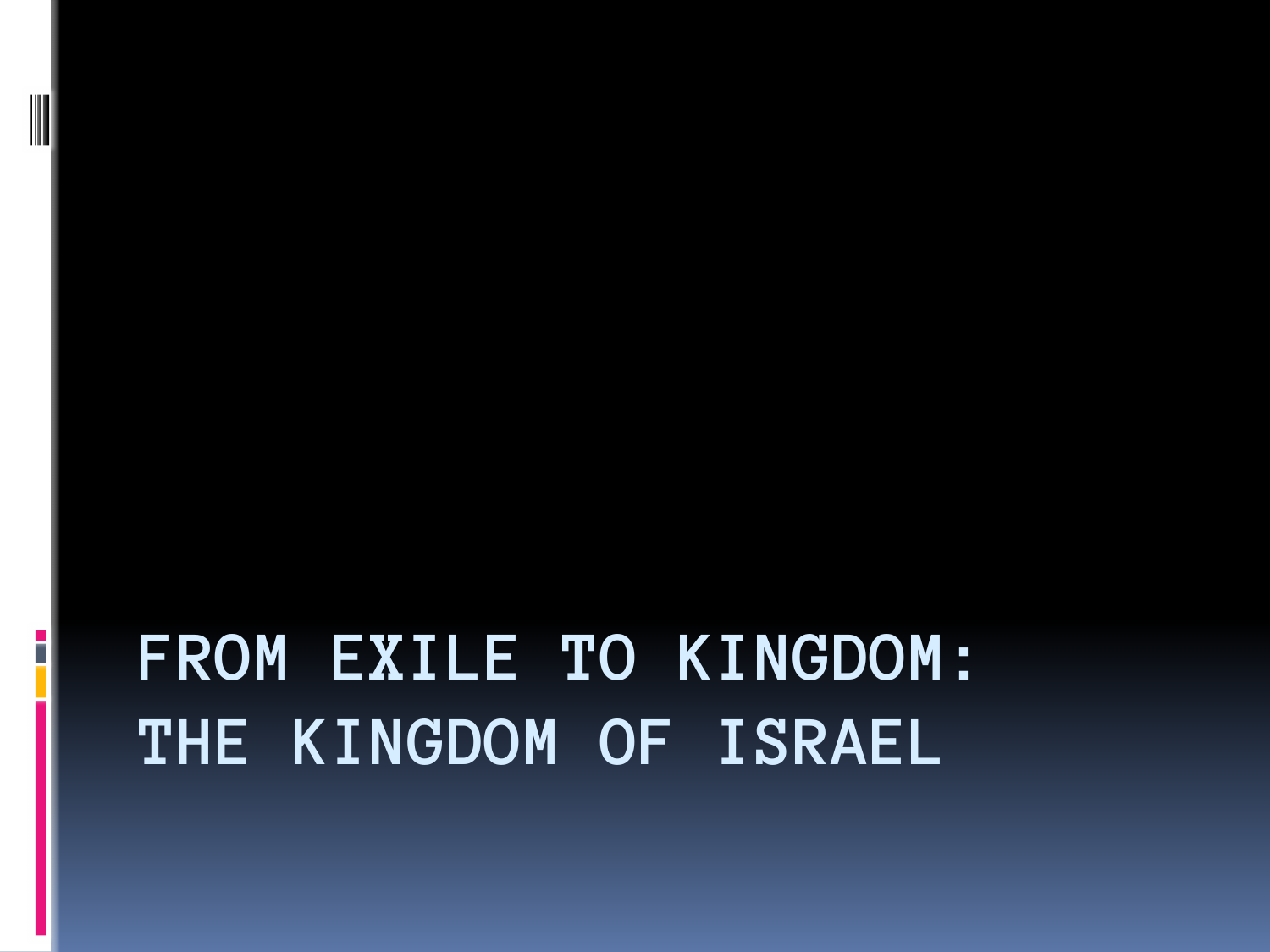

# From Exile to Kingdom: The Kingdom of Israel